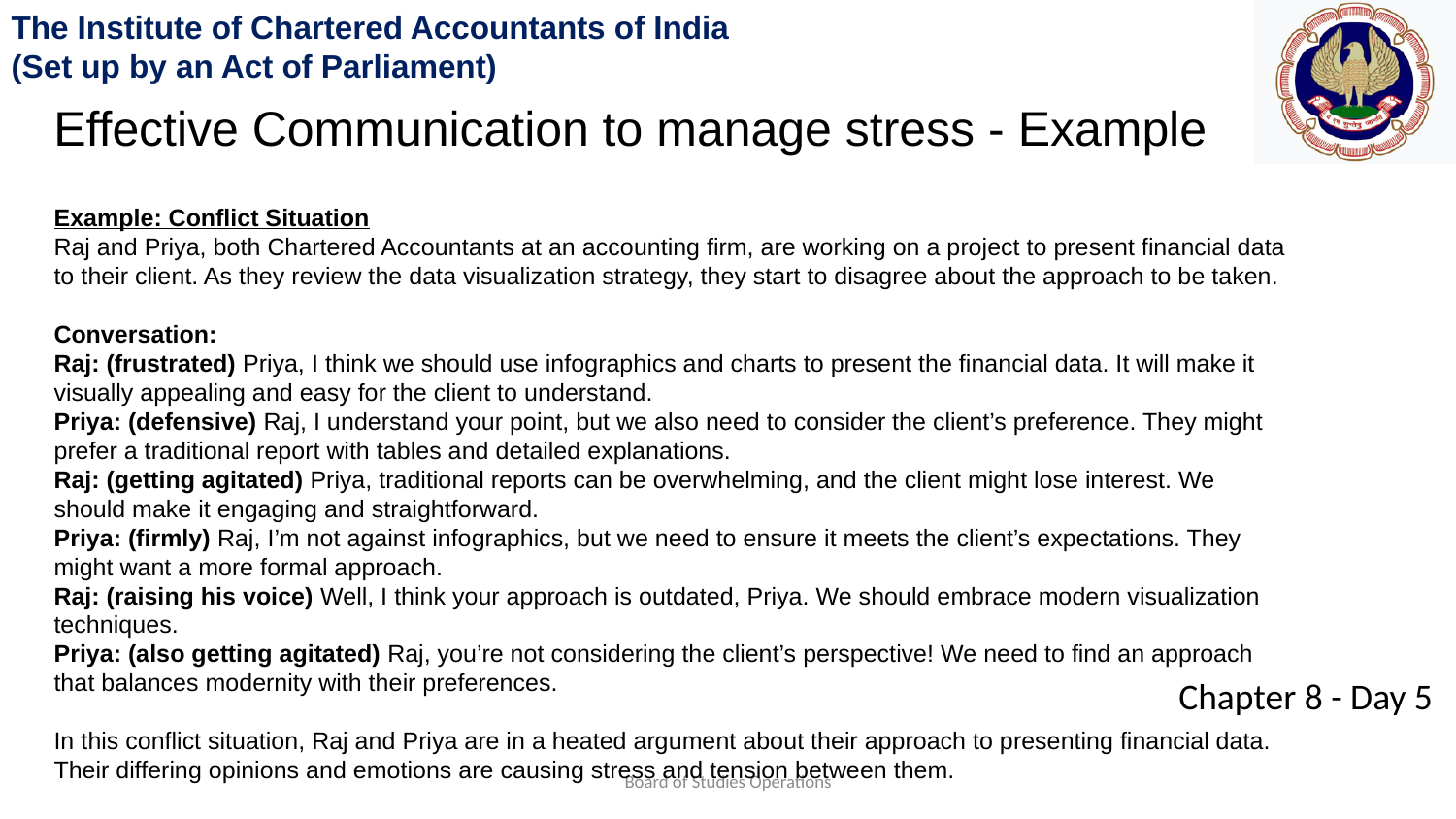

Effective Communication to manage stress - Example
Example: Conflict Situation
Raj and Priya, both Chartered Accountants at an accounting firm, are working on a project to present financial data to their client. As they review the data visualization strategy, they start to disagree about the approach to be taken.

Conversation:
Raj: (frustrated) Priya, I think we should use infographics and charts to present the financial data. It will make it visually appealing and easy for the client to understand.
Priya: (defensive) Raj, I understand your point, but we also need to consider the client’s preference. They might prefer a traditional report with tables and detailed explanations.
Raj: (getting agitated) Priya, traditional reports can be overwhelming, and the client might lose interest. We should make it engaging and straightforward.
Priya: (firmly) Raj, I’m not against infographics, but we need to ensure it meets the client’s expectations. They might want a more formal approach.
Raj: (raising his voice) Well, I think your approach is outdated, Priya. We should embrace modern visualization techniques.
Priya: (also getting agitated) Raj, you’re not considering the client’s perspective! We need to find an approach that balances modernity with their preferences.

In this conflict situation, Raj and Priya are in a heated argument about their approach to presenting financial data. Their differing opinions and emotions are causing stress and tension between them.
Board of Studies Operations